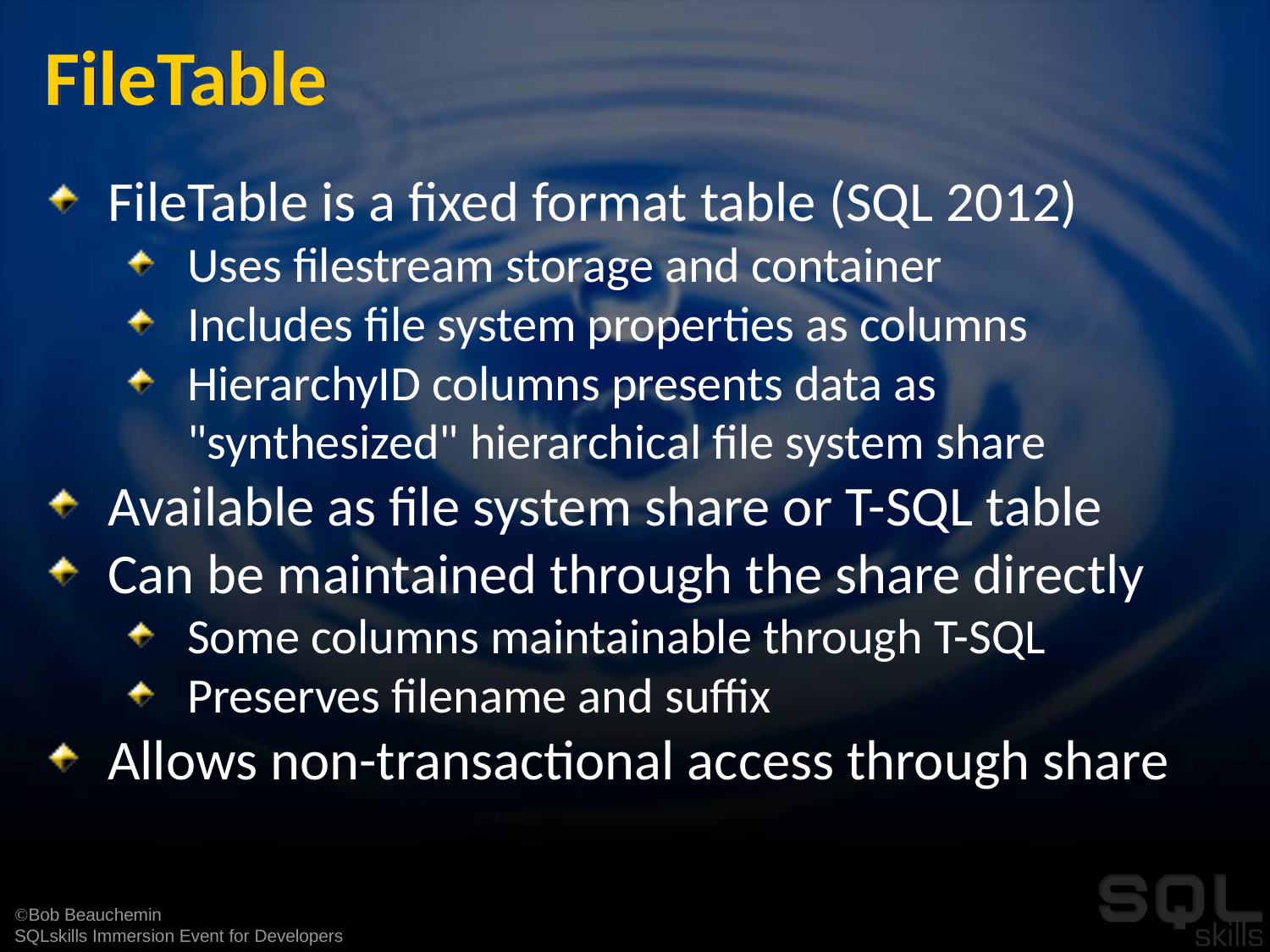

# FileTable
FileTable is a fixed format table (SQL 2012)
Uses filestream storage and container
Includes file system properties as columns
HierarchyID columns presents data as "synthesized" hierarchical file system share
Available as file system share or T-SQL table
Can be maintained through the share directly
Some columns maintainable through T-SQL
Preserves filename and suffix
Allows non-transactional access through share